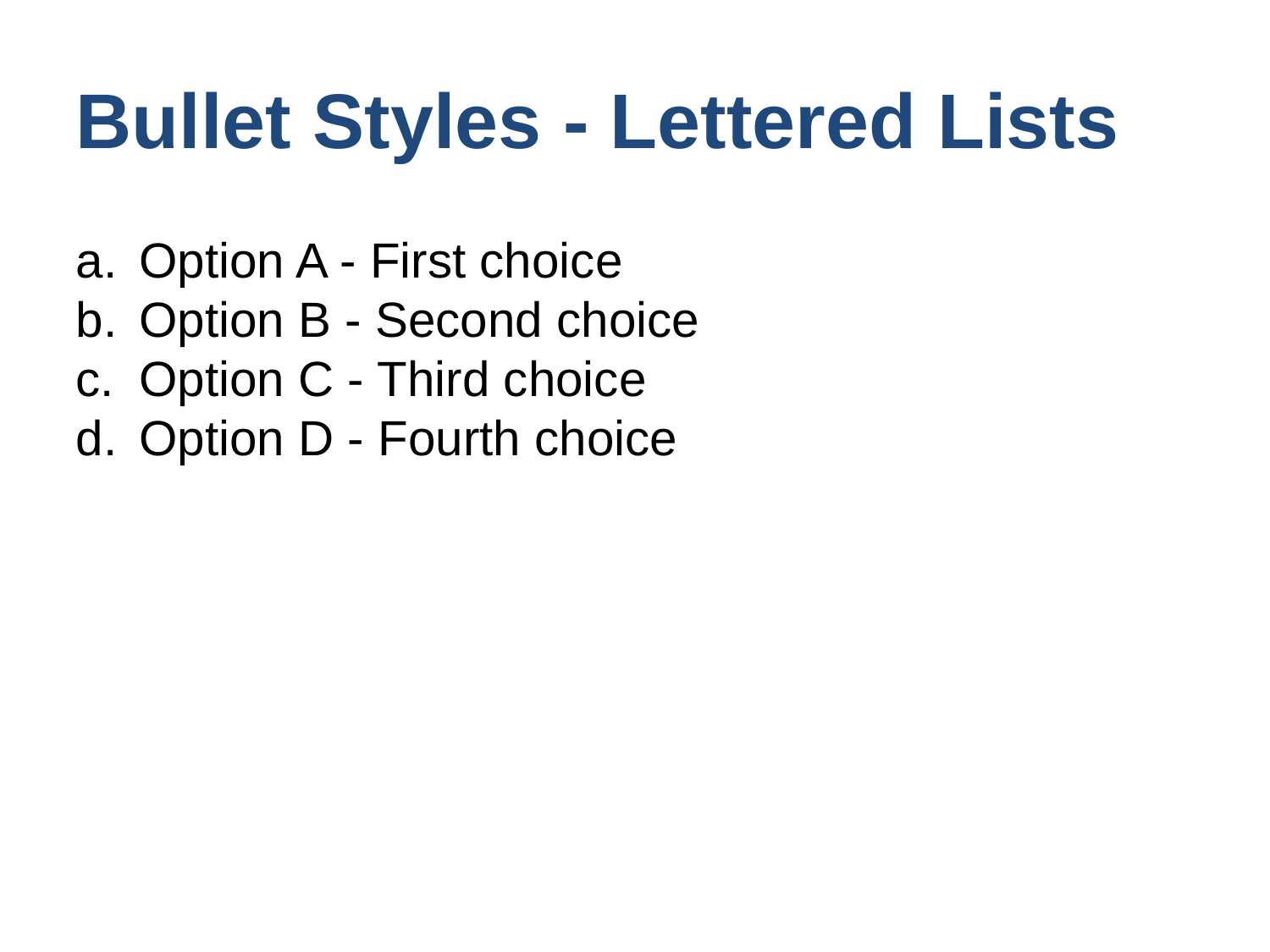

Bullet Styles - Lettered Lists
Option A - First choice
Option B - Second choice
Option C - Third choice
Option D - Fourth choice